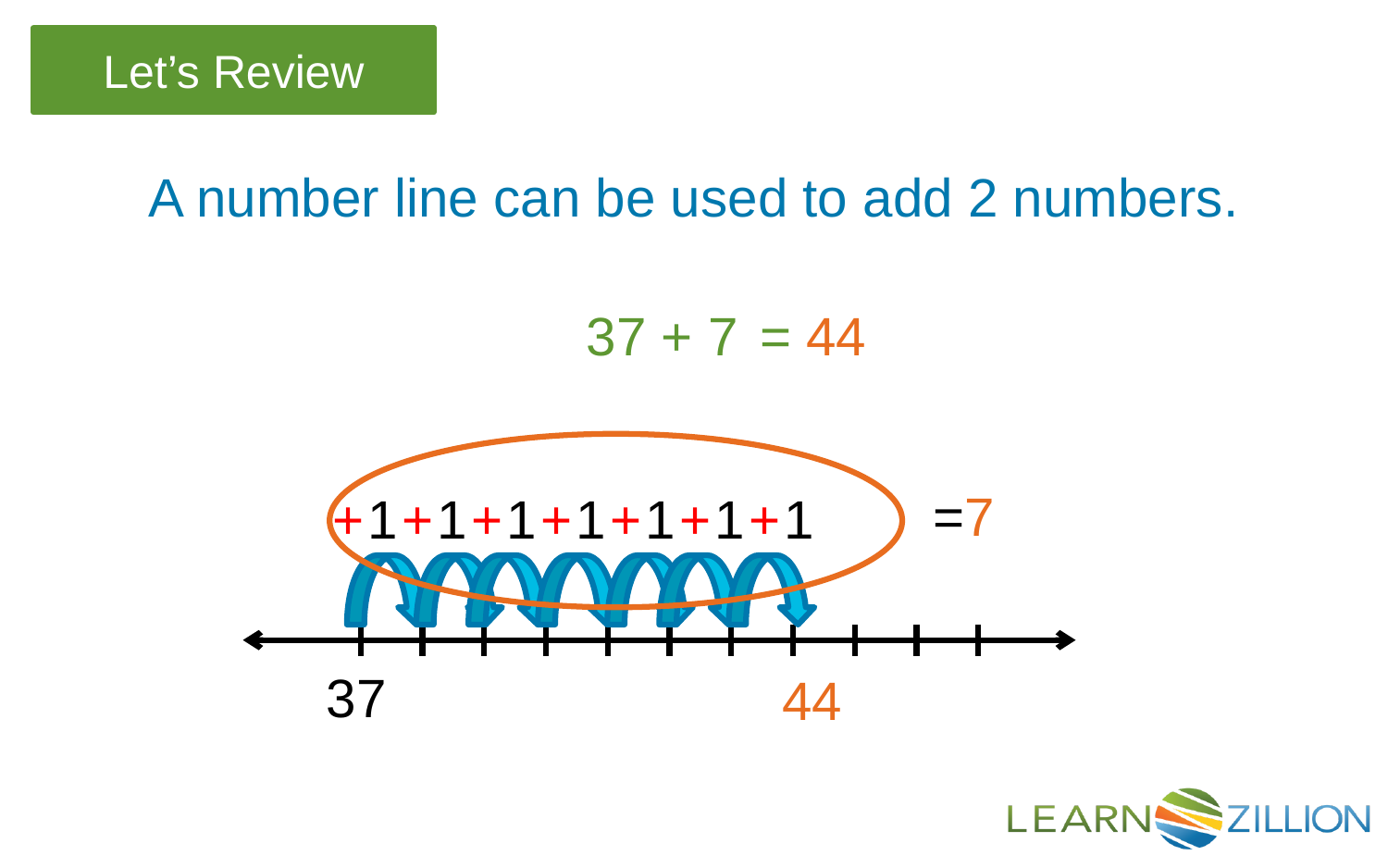

A number line can be used to add 2 numbers.
37 + 7
= 44

=7
+
1
+
1
+
1
+
1
+
1
+
1
+
1

37
44